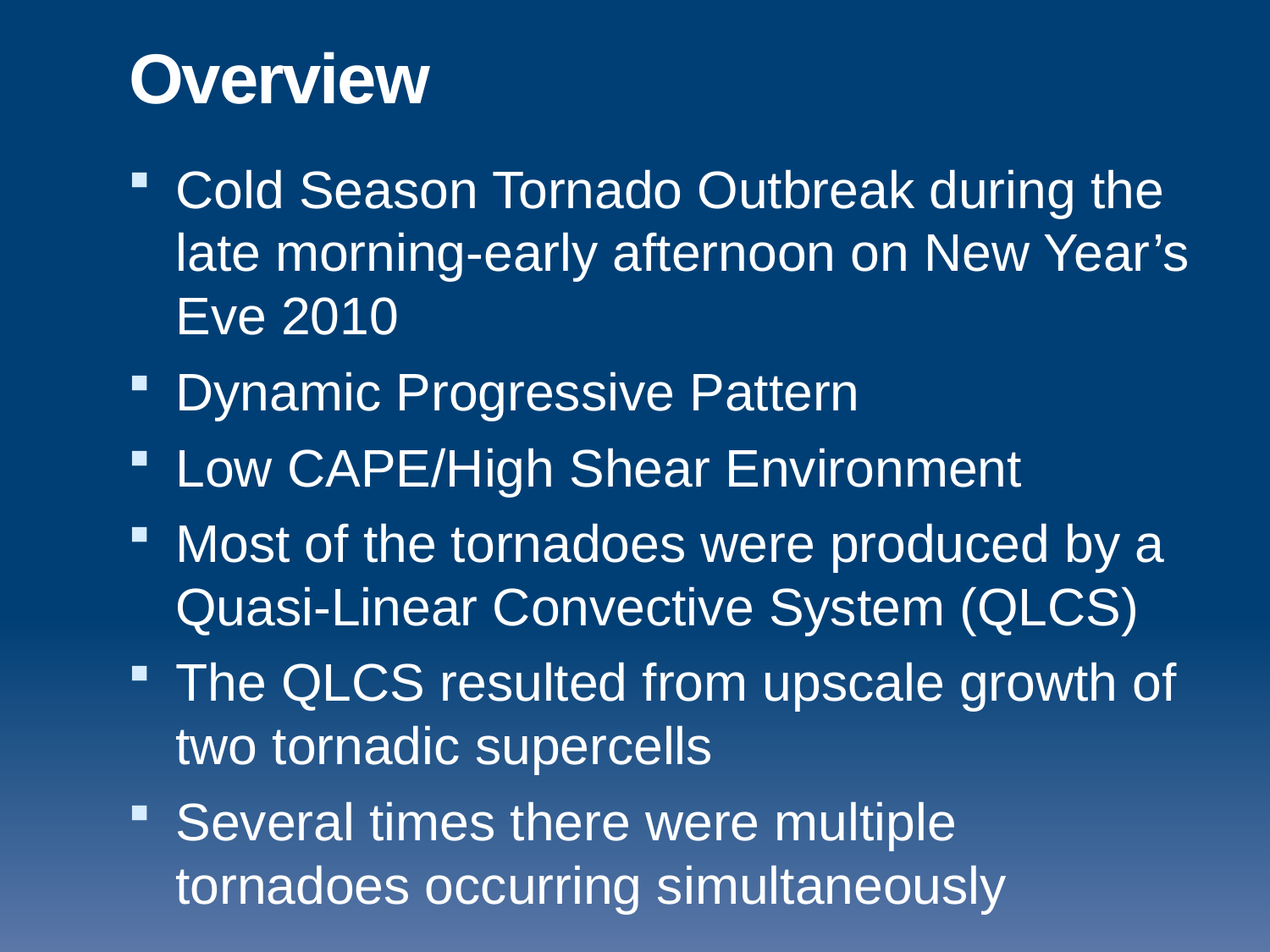

# Overview
Cold Season Tornado Outbreak during the late morning-early afternoon on New Year’s Eve 2010
Dynamic Progressive Pattern
Low CAPE/High Shear Environment
Most of the tornadoes were produced by a Quasi-Linear Convective System (QLCS)
The QLCS resulted from upscale growth of two tornadic supercells
Several times there were multiple tornadoes occurring simultaneously